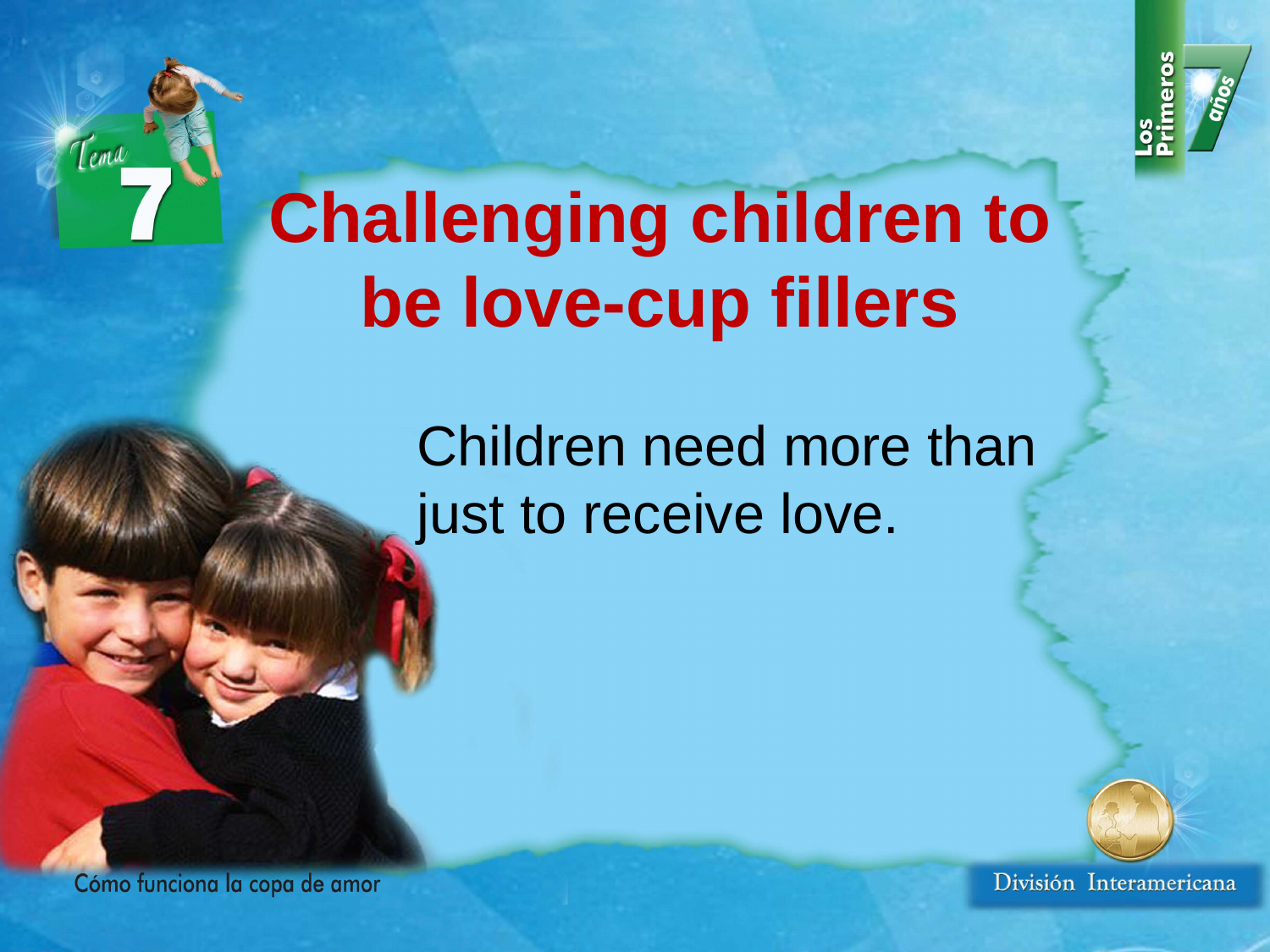

Challenging children to be love-cup fillers

Children need more than just to receive love.